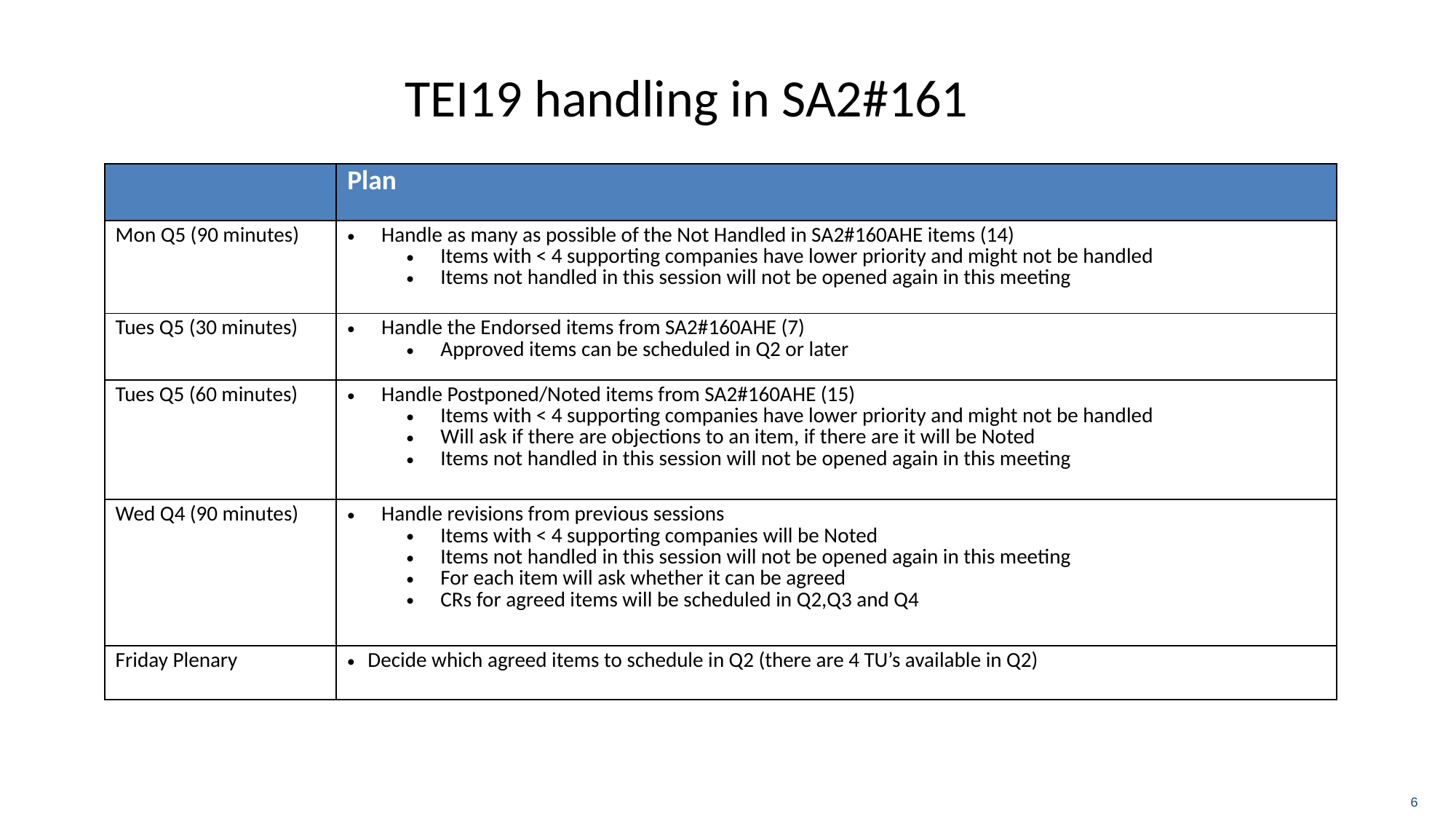

# TEI19 handling in SA2#161
|  | Plan |
| --- | --- |
| Mon Q5 (90 minutes) | Handle as many as possible of the Not Handled in SA2#160AHE items (14) Items with < 4 supporting companies have lower priority and might not be handled Items not handled in this session will not be opened again in this meeting |
| Tues Q5 (30 minutes) | Handle the Endorsed items from SA2#160AHE (7) Approved items can be scheduled in Q2 or later |
| Tues Q5 (60 minutes) | Handle Postponed/Noted items from SA2#160AHE (15) Items with < 4 supporting companies have lower priority and might not be handled Will ask if there are objections to an item, if there are it will be Noted Items not handled in this session will not be opened again in this meeting |
| Wed Q4 (90 minutes) | Handle revisions from previous sessions Items with < 4 supporting companies will be Noted Items not handled in this session will not be opened again in this meeting For each item will ask whether it can be agreed CRs for agreed items will be scheduled in Q2,Q3 and Q4 |
| Friday Plenary | Decide which agreed items to schedule in Q2 (there are 4 TU’s available in Q2) |